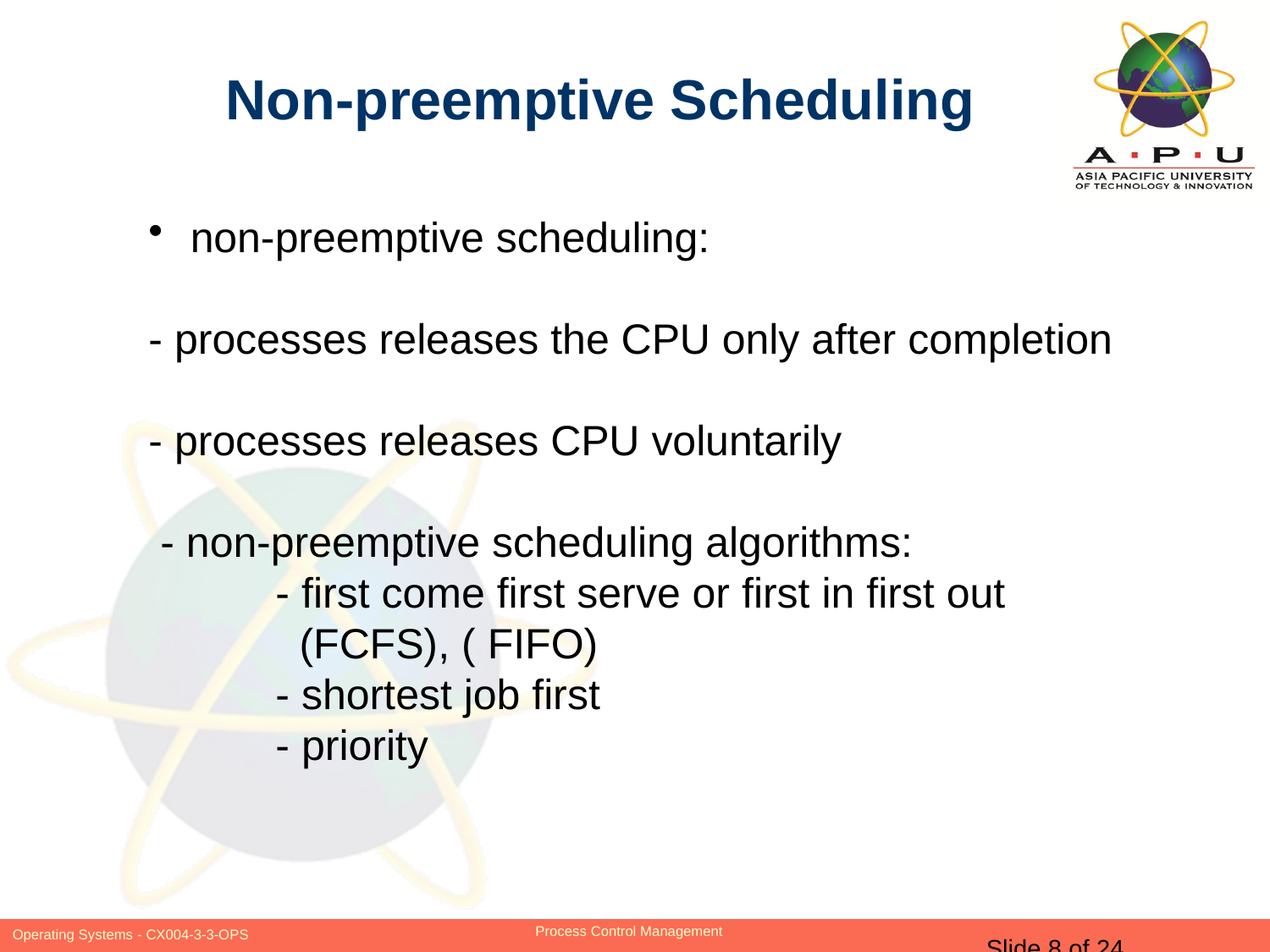

Non-preemptive Scheduling
 non-preemptive scheduling:

- processes releases the CPU only after completion

- processes releases CPU voluntarily

 - non-preemptive scheduling algorithms:
	- first come first serve or first in first out
  	  (FCFS), ( FIFO)
	- shortest job first
     	- priority

Slide 8 of 24